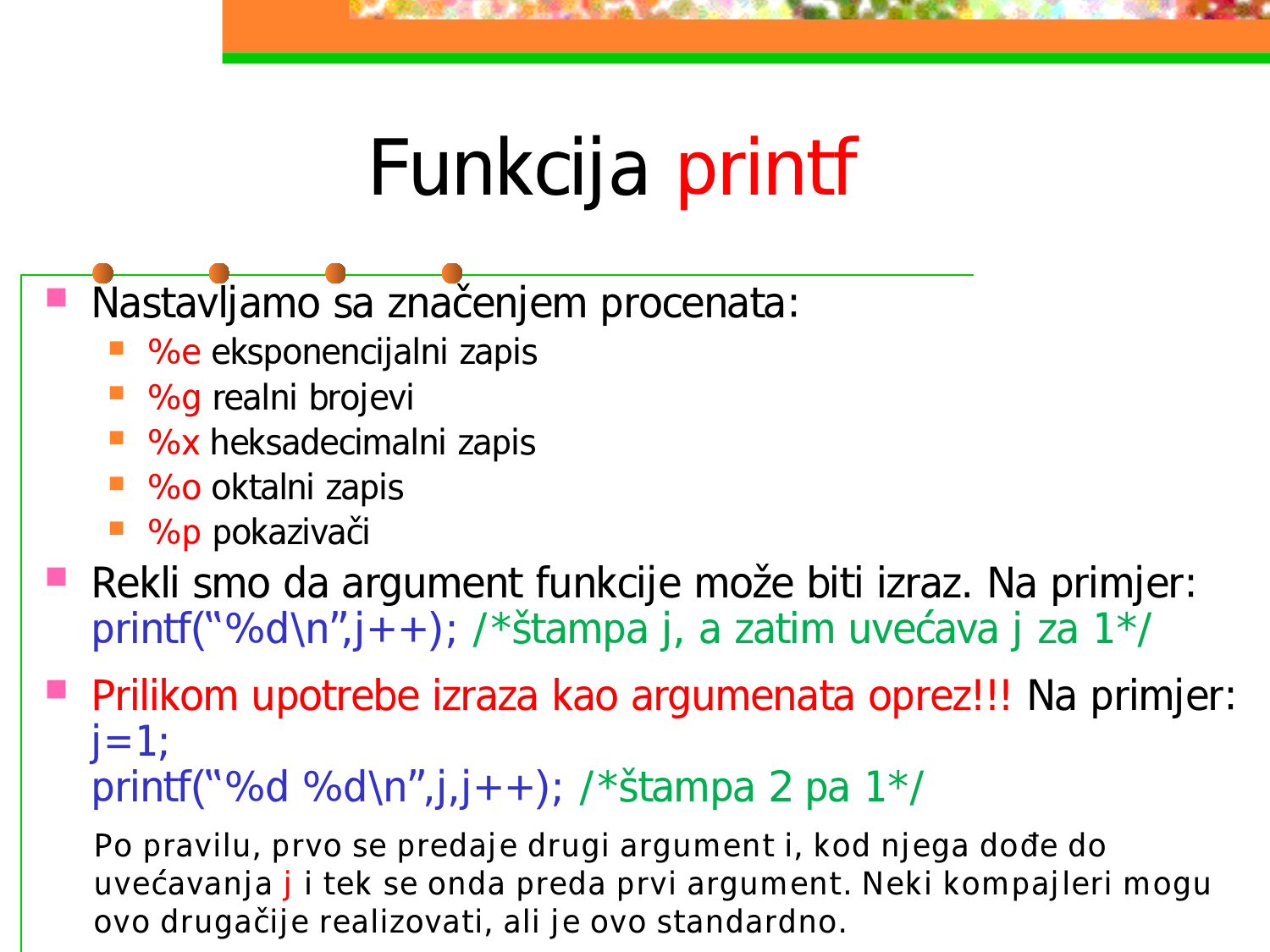

# Funkcija printf
Nastavljamo sa značenjem procenata:
%e eksponencijalni zapis
%g realni brojevi
%x heksadecimalni zapis
%o oktalni zapis
%p pokazivači
Rekli smo da argument funkcije može biti izraz. Na primjer:
printf(“%d\n”,j++); /*štampa j, a zatim uvećava j za 1*/
Prilikom upotrebe izraza kao argumenata oprez!!! Na primjer:
j=1;
printf(“%d %d\n”,j,j++); /*štampa 2 pa 1*/
Po pravilu, prvo se predaje drugi argument i, kod njega dođe do uvećavanja j i tek se onda preda prvi argument. Neki kompajleri mogu ovo drugačije realizovati, ali je ovo standardno.